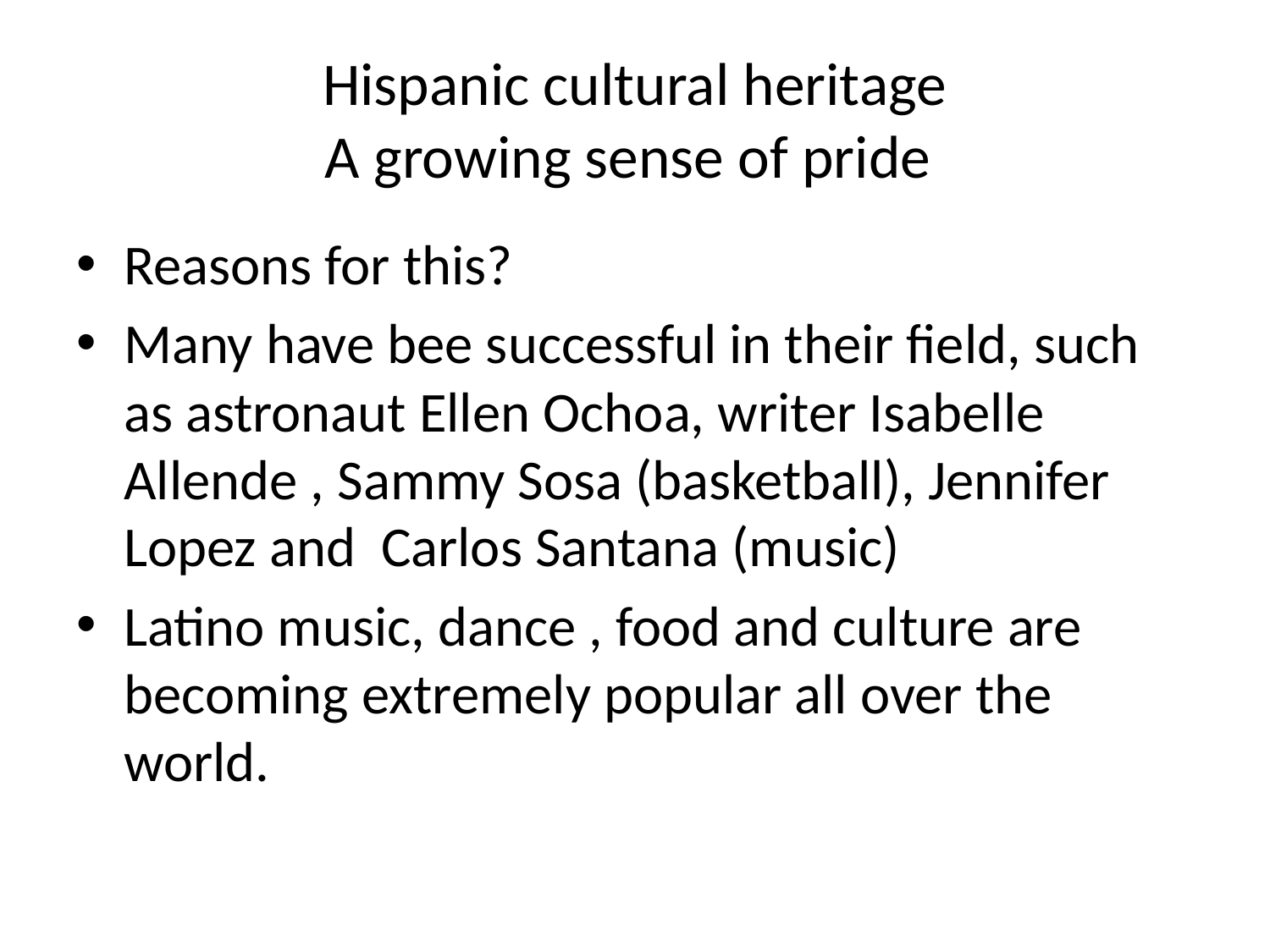

# Hispanic cultural heritage A growing sense of pride
Reasons for this?
Many have bee successful in their field, such as astronaut Ellen Ochoa, writer Isabelle Allende , Sammy Sosa (basketball), Jennifer Lopez and  Carlos Santana (music)
Latino music, dance , food and culture are becoming extremely popular all over the world.